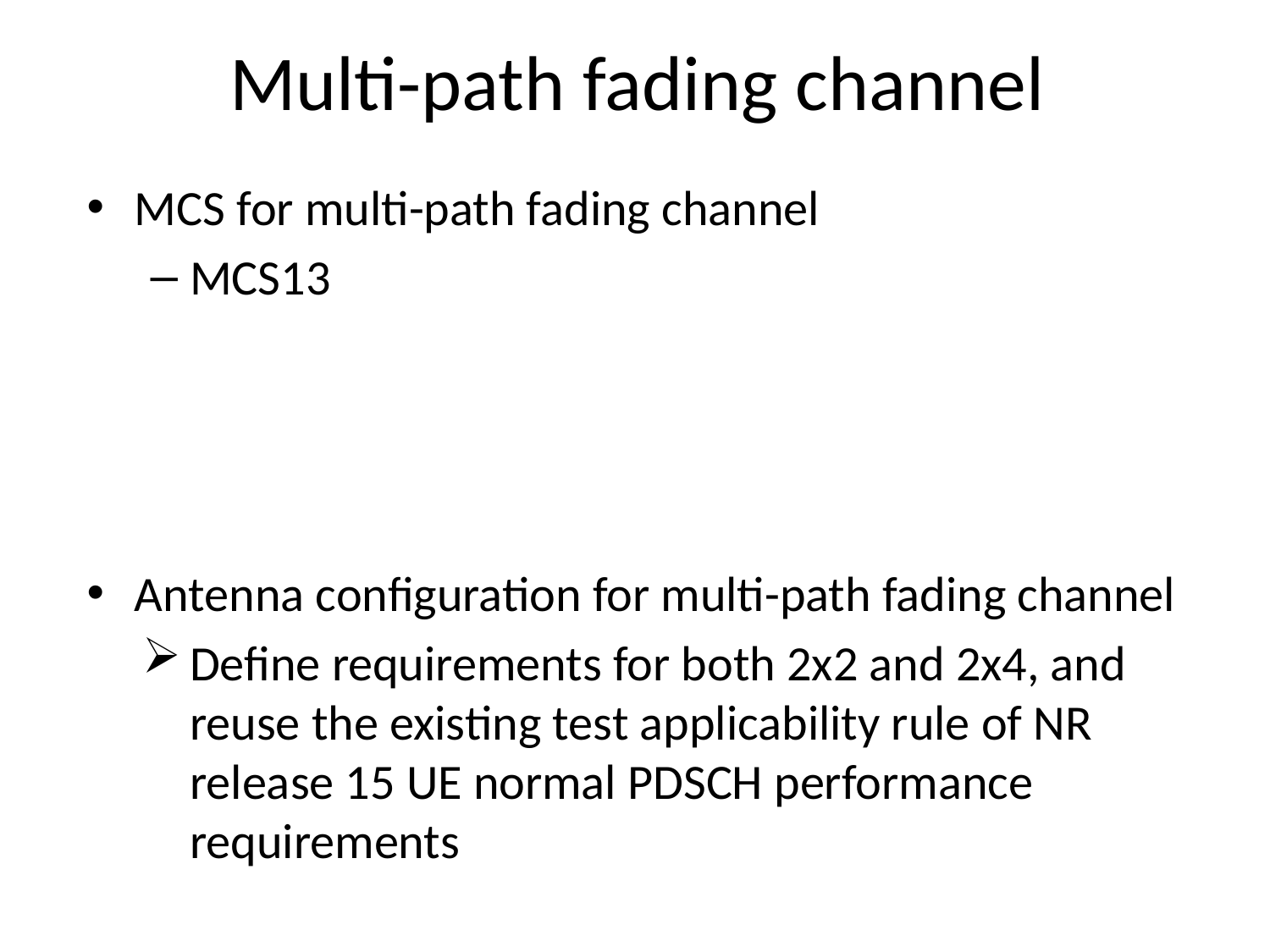

# Multi-path fading channel
MCS for multi-path fading channel
MCS13

Antenna configuration for multi-path fading channel
Define requirements for both 2x2 and 2x4, and reuse the existing test applicability rule of NR release 15 UE normal PDSCH performance requirements